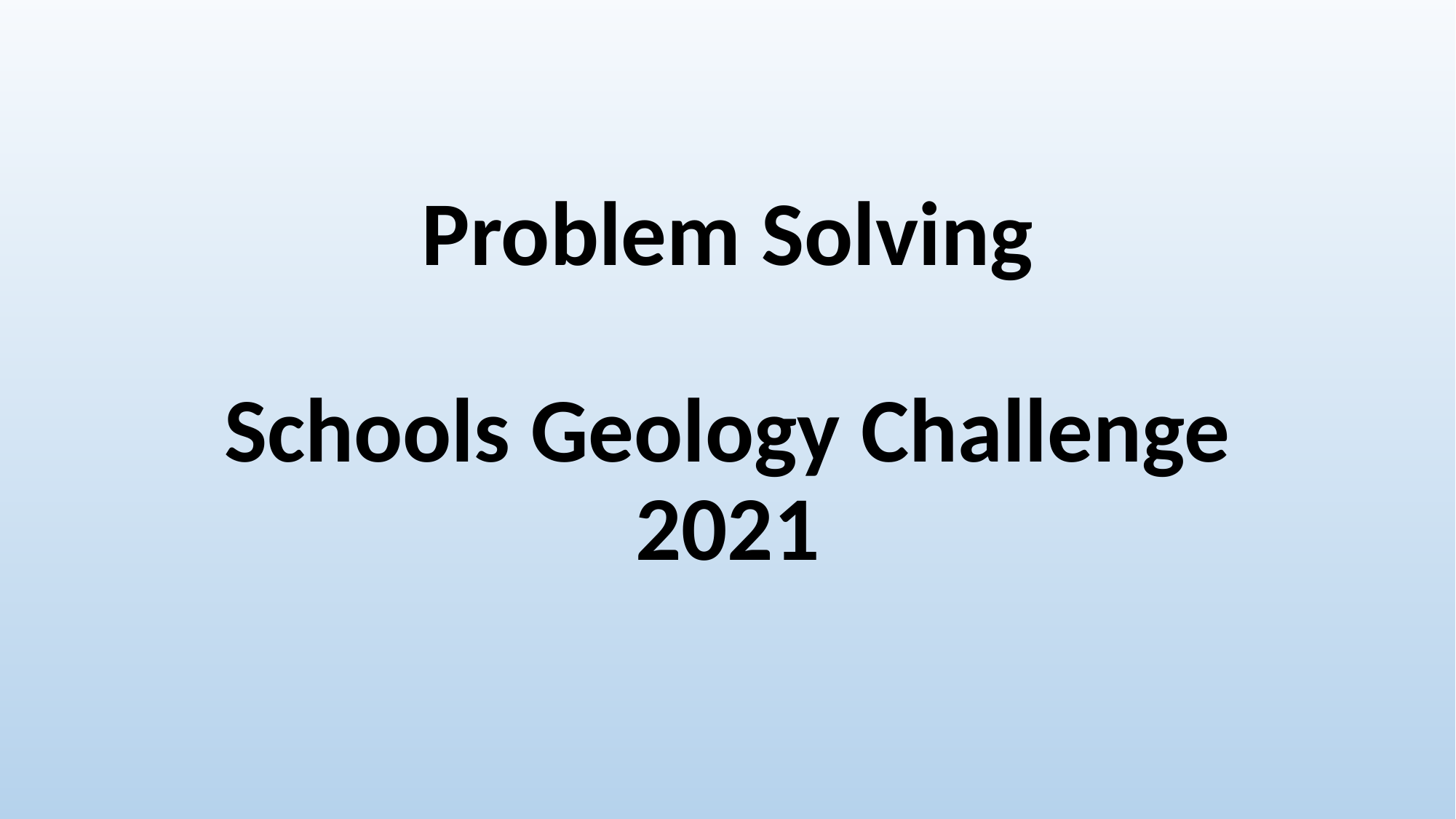

# Problem Solving Schools Geology Challenge 2021